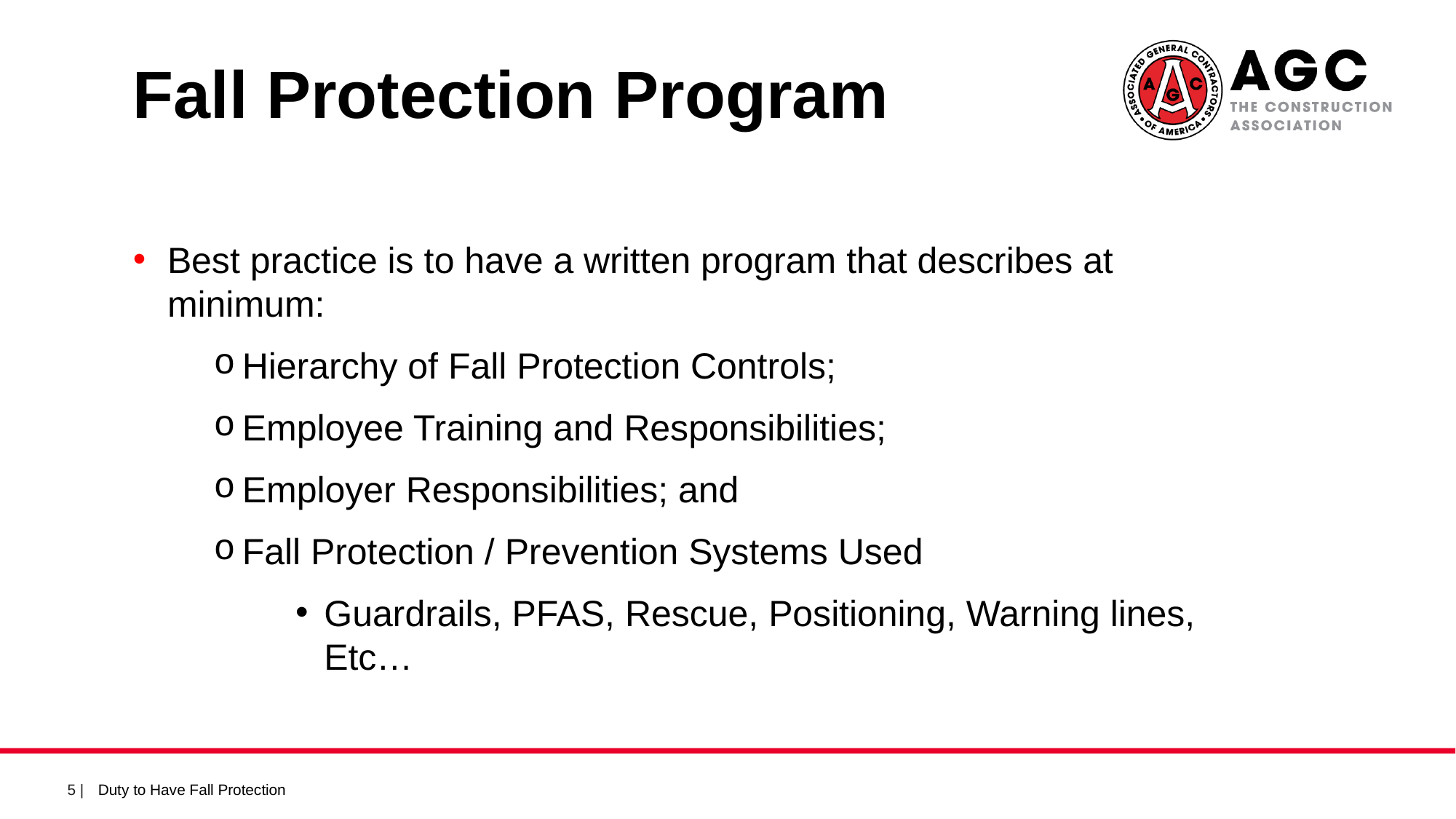

Fall Protection Program 2
Best practice is to have a written program that describes at minimum:
Hierarchy of Fall Protection Controls;
Employee Training and Responsibilities;
Employer Responsibilities; and
Fall Protection / Prevention Systems Used
Guardrails, PFAS, Rescue, Positioning, Warning lines, Etc…
Duty to Have Fall Protection